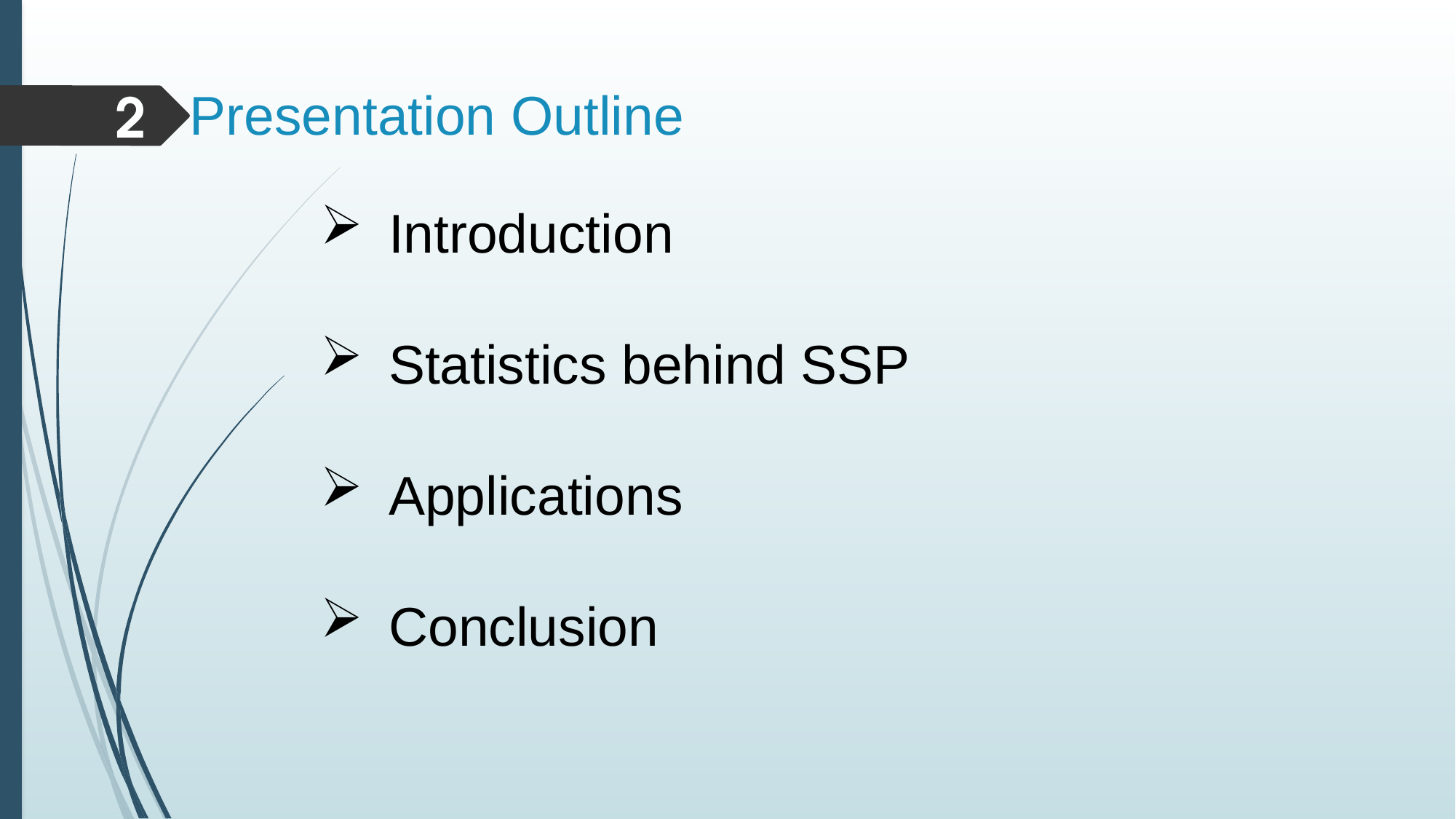

# Presentation Outline
2

Introduction

Statistics behind SSP

Applications

Conclusion